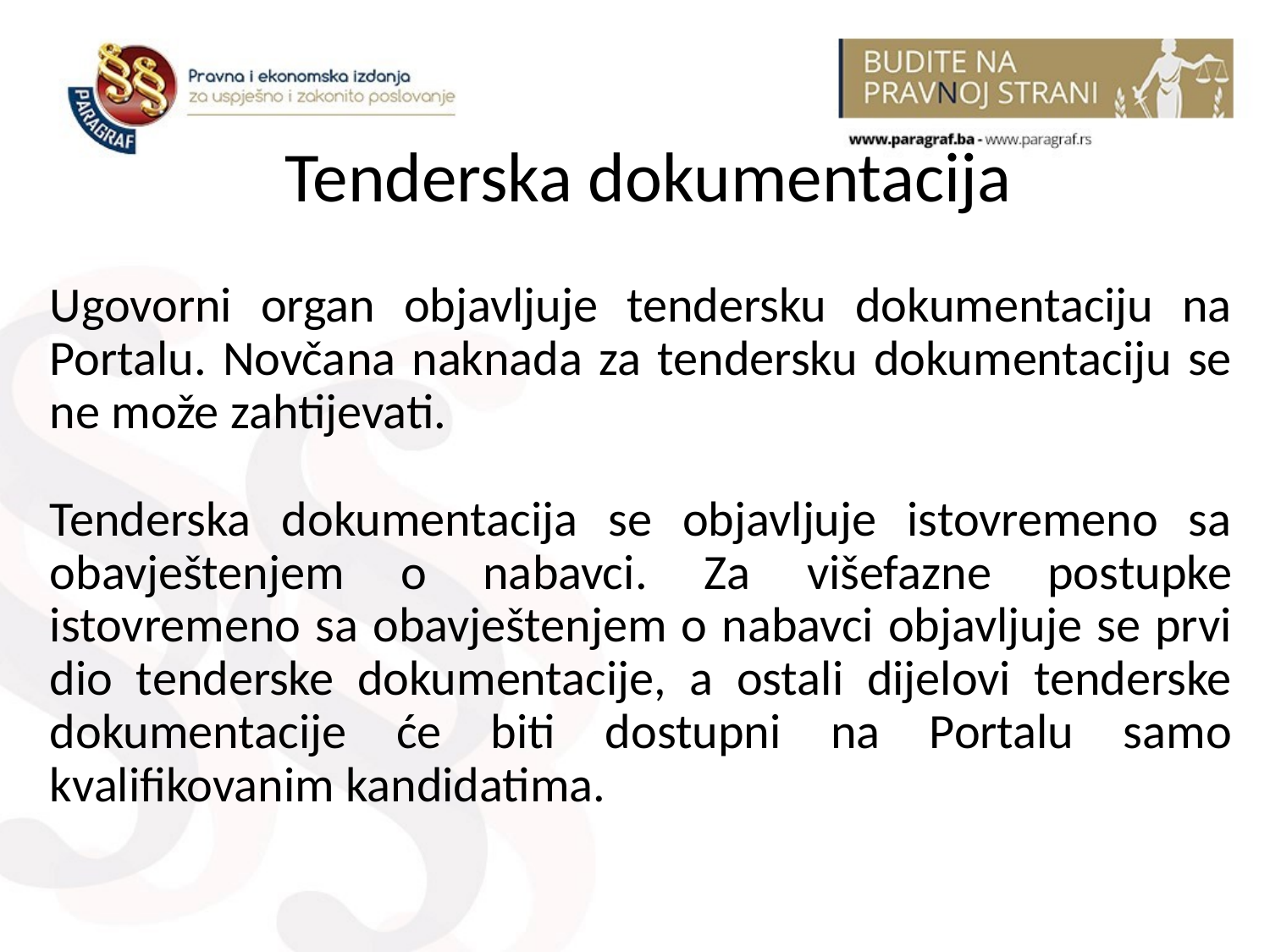

# Tenderska dokumentacija
Ugovorni organ objavljuje tendersku dokumentaciju na Portalu. Novčana naknada za tendersku dokumentaciju se ne može zahtijevati.

Tenderska dokumentacija se objavljuje istovremeno sa obavještenjem o nabavci. Za višefazne postupke istovremeno sa obavještenjem o nabavci objavljuje se prvi dio tenderske dokumentacije, a ostali dijelovi tenderske dokumentacije će biti dostupni na Portalu samo kvalifikovanim kandidatima.